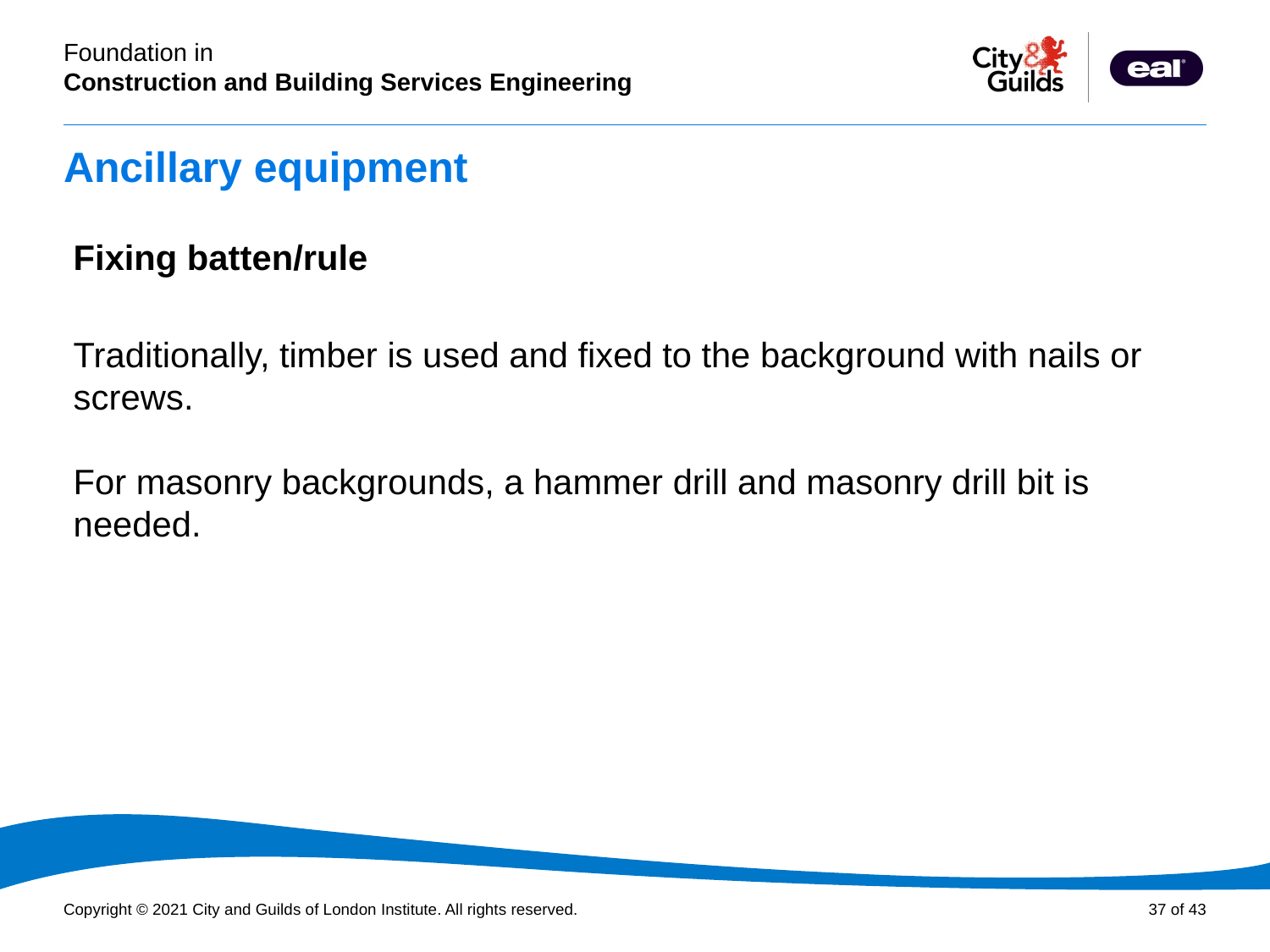

# Ancillary equipment
Fixing batten/rule

Traditionally, timber is used and fixed to the background with nails or screws.

For masonry backgrounds, a hammer drill and masonry drill bit is needed.